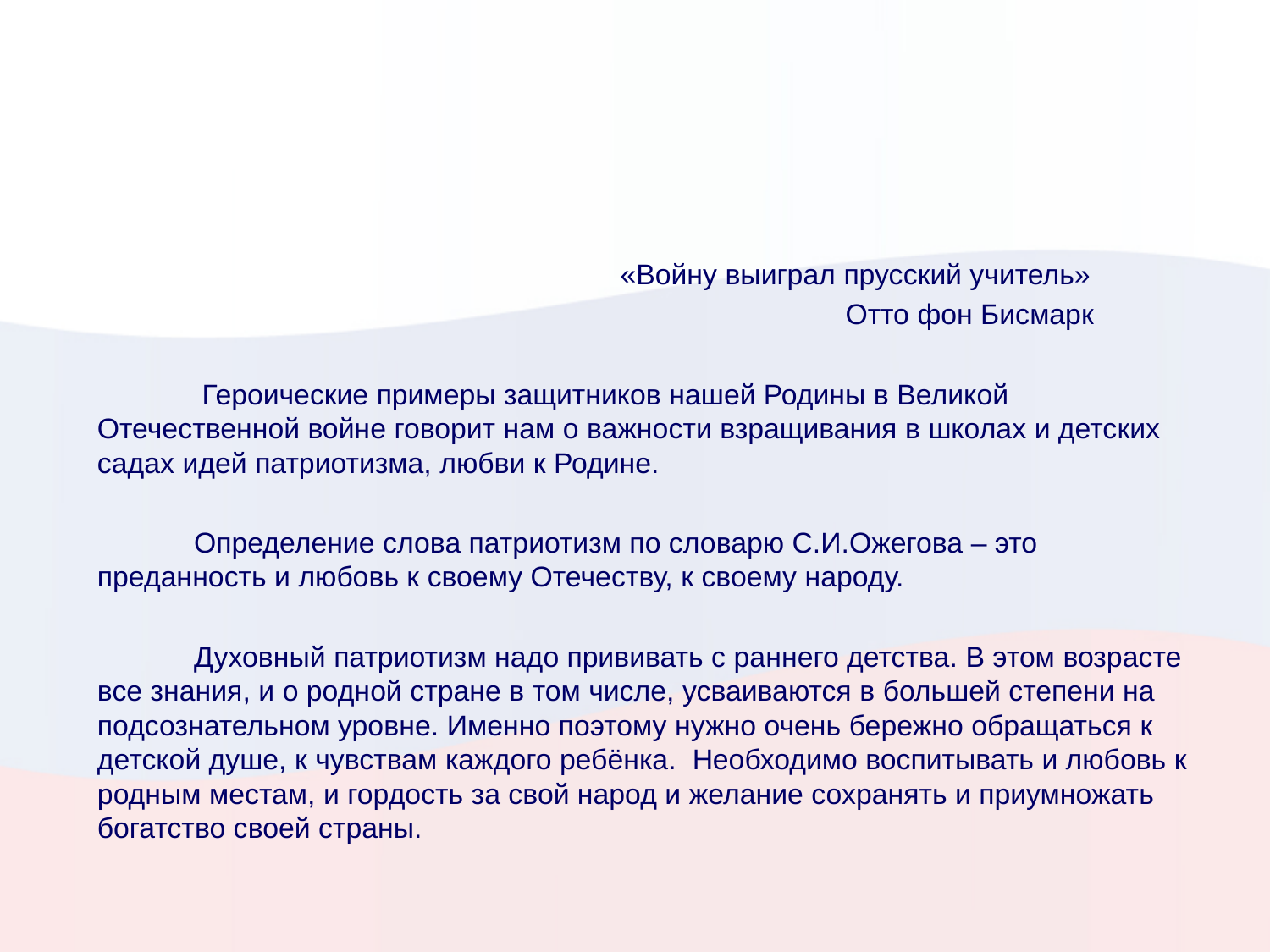

«Войну выиграл прусский учитель»
                                                                                             Отто фон Бисмарк

             Героические примеры защитников нашей Родины в Великой Отечественной войне говорит нам о важности взращивания в школах и детских садах идей патриотизма, любви к Родине.

            Определение слова патриотизм по словарю С.И.Ожегова – это преданность и любовь к своему Отечеству, к своему народу.

            Духовный патриотизм надо прививать с раннего детства. В этом возрасте все знания, и о родной стране в том числе, усваиваются в большей степени на подсознательном уровне. Именно поэтому нужно очень бережно обращаться к детской душе, к чувствам каждого ребёнка.  Необходимо воспитывать и любовь к родным местам, и гордость за свой народ и желание сохранять и приумножать богатство своей страны.